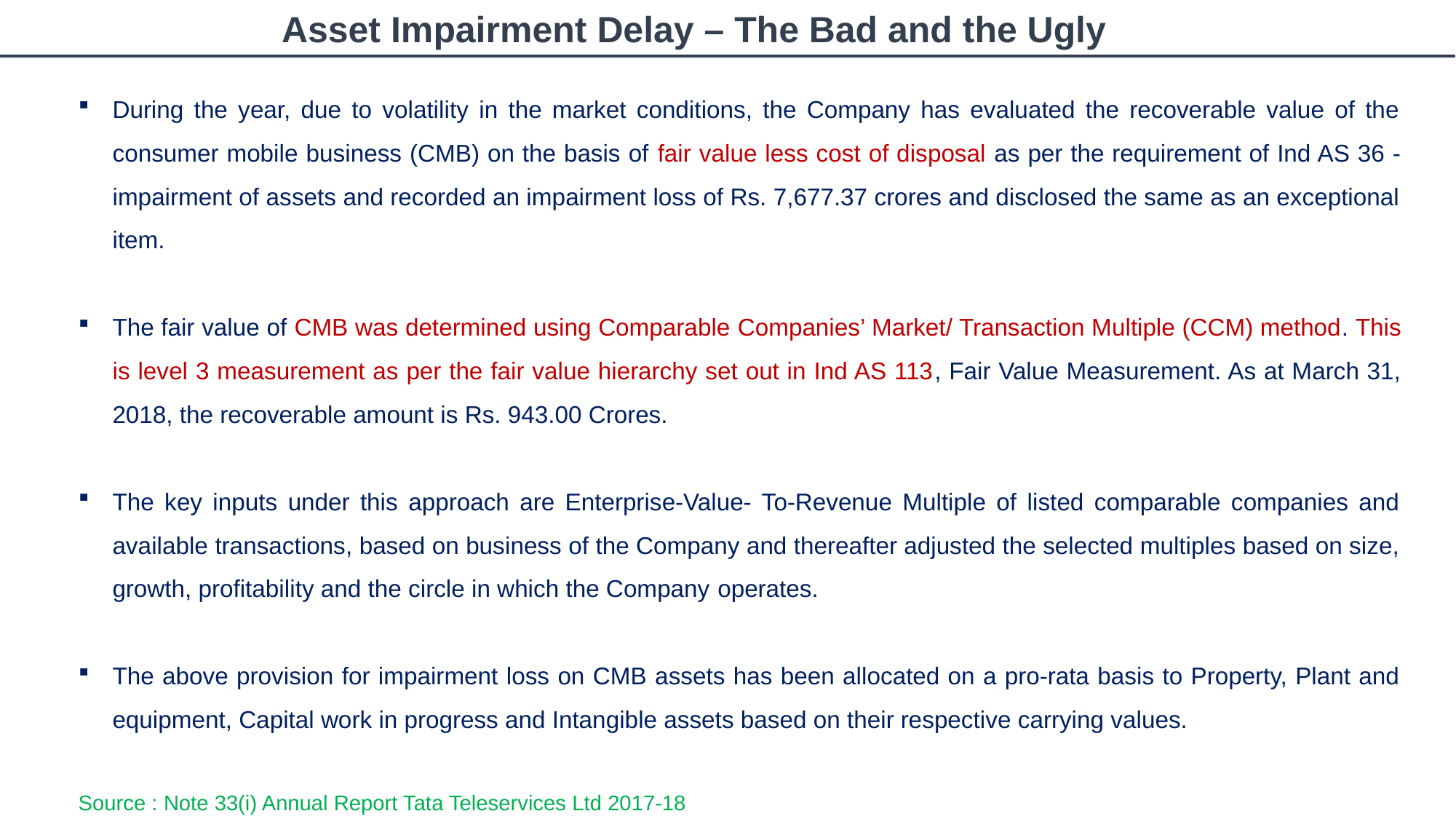

Asset Impairment Delay – The Bad and the Ugly
During the year, due to volatility in the market conditions, the Company has evaluated the recoverable value of the consumer mobile business (CMB) on the basis of fair value less cost of disposal as per the requirement of Ind AS 36 - impairment of assets and recorded an impairment loss of Rs. 7,677.37 crores and disclosed the same as an exceptional item.

The fair value of CMB was determined using Comparable Companies’ Market/ Transaction Multiple (CCM) method. This is level 3 measurement as per the fair value hierarchy set out in Ind AS 113, Fair Value Measurement. As at March 31, 2018, the recoverable amount is Rs. 943.00 Crores.

The key inputs under this approach are Enterprise-Value- To-Revenue Multiple of listed comparable companies and available transactions, based on business of the Company and thereafter adjusted the selected multiples based on size, growth, profitability and the circle in which the Company operates.

The above provision for impairment loss on CMB assets has been allocated on a pro-rata basis to Property, Plant and equipment, Capital work in progress and Intangible assets based on their respective carrying values.

Source : Note 33(i) Annual Report Tata Teleservices Ltd 2017-18